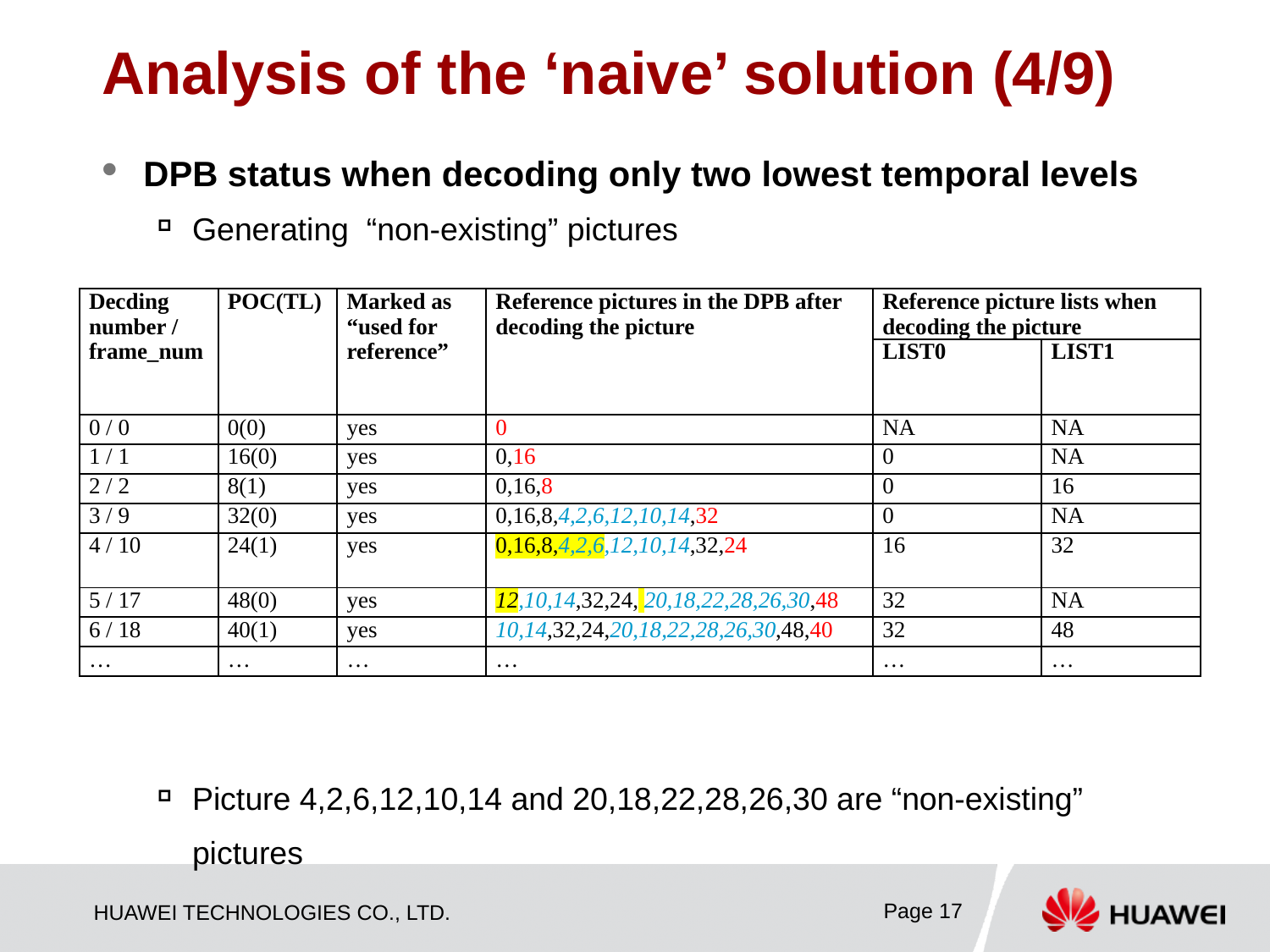

# Analysis of the ‘naive’ solution (4/9)
DPB status when decoding only two lowest temporal levels
Generating  “non-existing” pictures

Picture 4,2,6,12,10,14 and 20,18,22,28,26,30 are “non-existing” pictures

| Decding number / frame\_num | POC(TL) | Marked as “used for reference” | Reference pictures in the DPB after decoding the picture | Reference picture lists when decoding the picture |  |
| --- | --- | --- | --- | --- | --- |
|  |  |  |  | LIST0 | LIST1 |
| 0 / 0 | 0(0) | yes | 0 | NA | NA |
| 1 / 1 | 16(0) | yes | 0,16 | 0 | NA |
| 2 / 2 | 8(1) | yes | 0,16,8 | 0 | 16 |
| 3 / 9 | 32(0) | yes | 0,16,8,4,2,6,12,10,14,32 | 0 | NA |
| 4 / 10 | 24(1) | yes | 0,16,8,4,2,6,12,10,14,32,24 | 16 | 32 |
| 5 / 17 | 48(0) | yes | 12,10,14,32,24, 20,18,22,28,26,30,48 | 32 | NA |
| 6 / 18 | 40(1) | yes | 10,14,32,24,20,18,22,28,26,30,48,40 | 32 | 48 |
| … | … | … | … | … | … |
Page 17